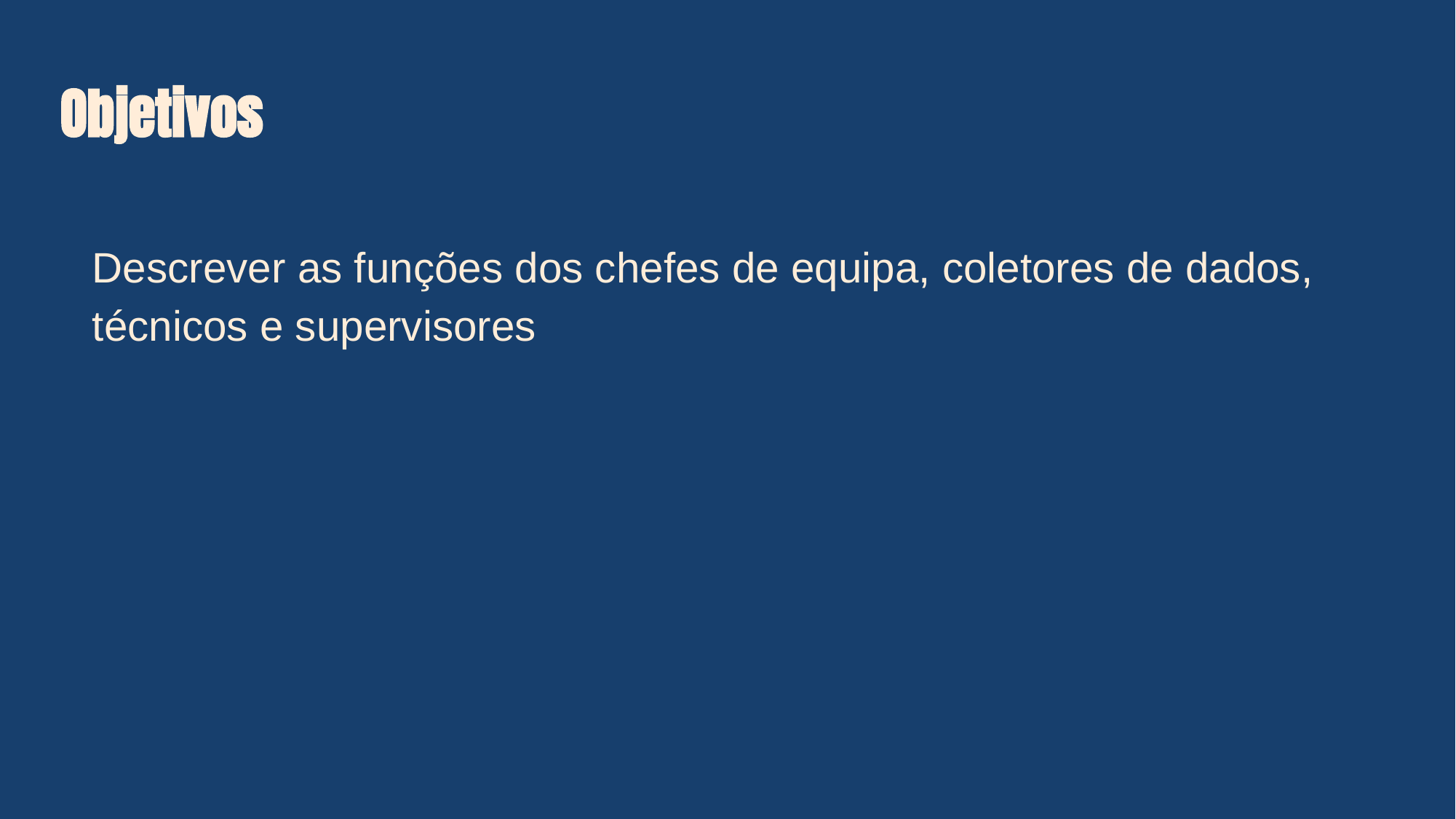

# Objetivos
Descrever as funções dos chefes de equipa, coletores de dados, técnicos e supervisores